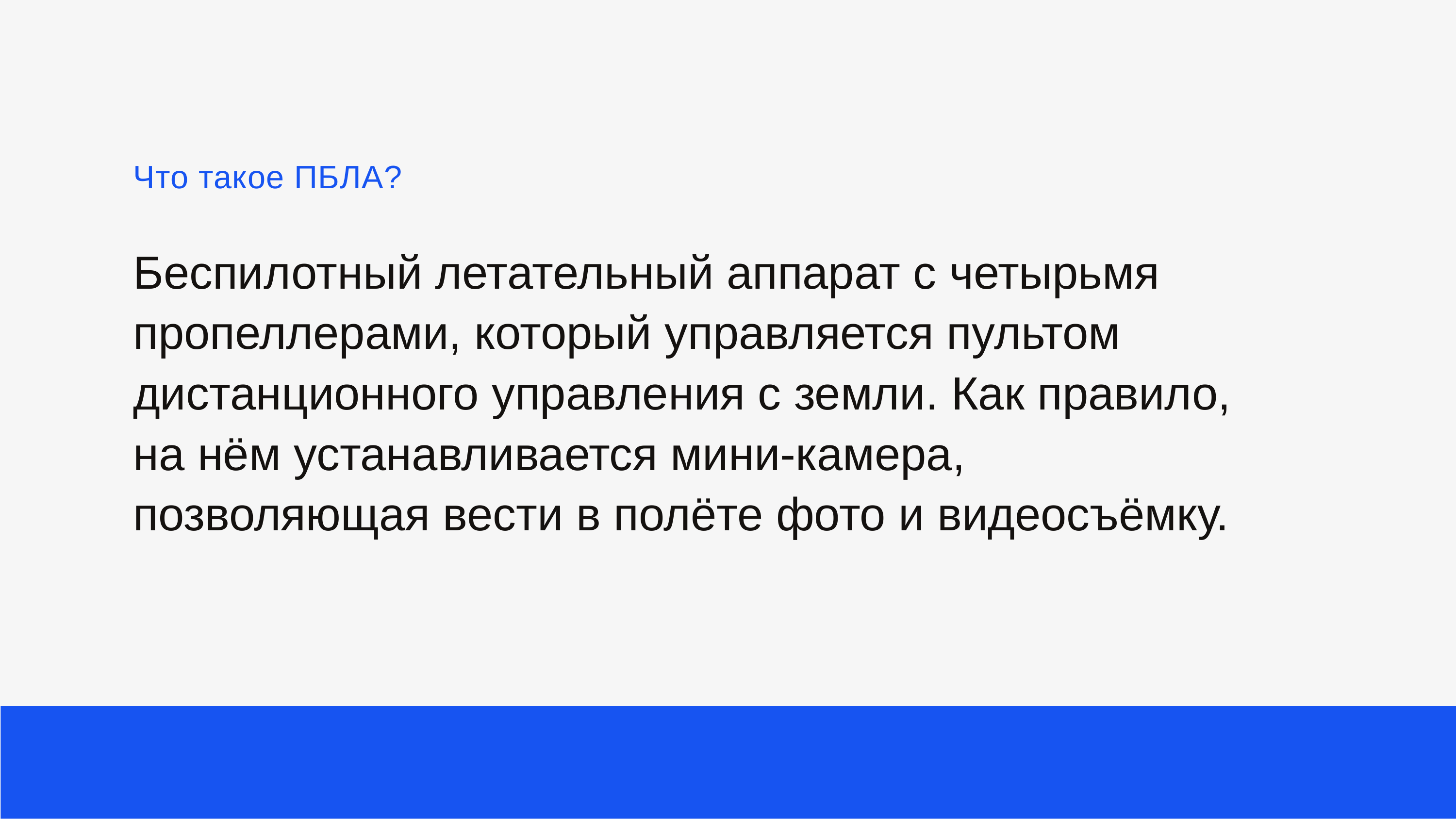

Что такое ПБЛА?
Беспилотный летательный аппарат с четырьмя пропеллерами, который управляется пультом дистанционного управления с земли. Как правило, на нём устанавливается мини-камера, позволяющая вести в полёте фото и видеосъёмку.